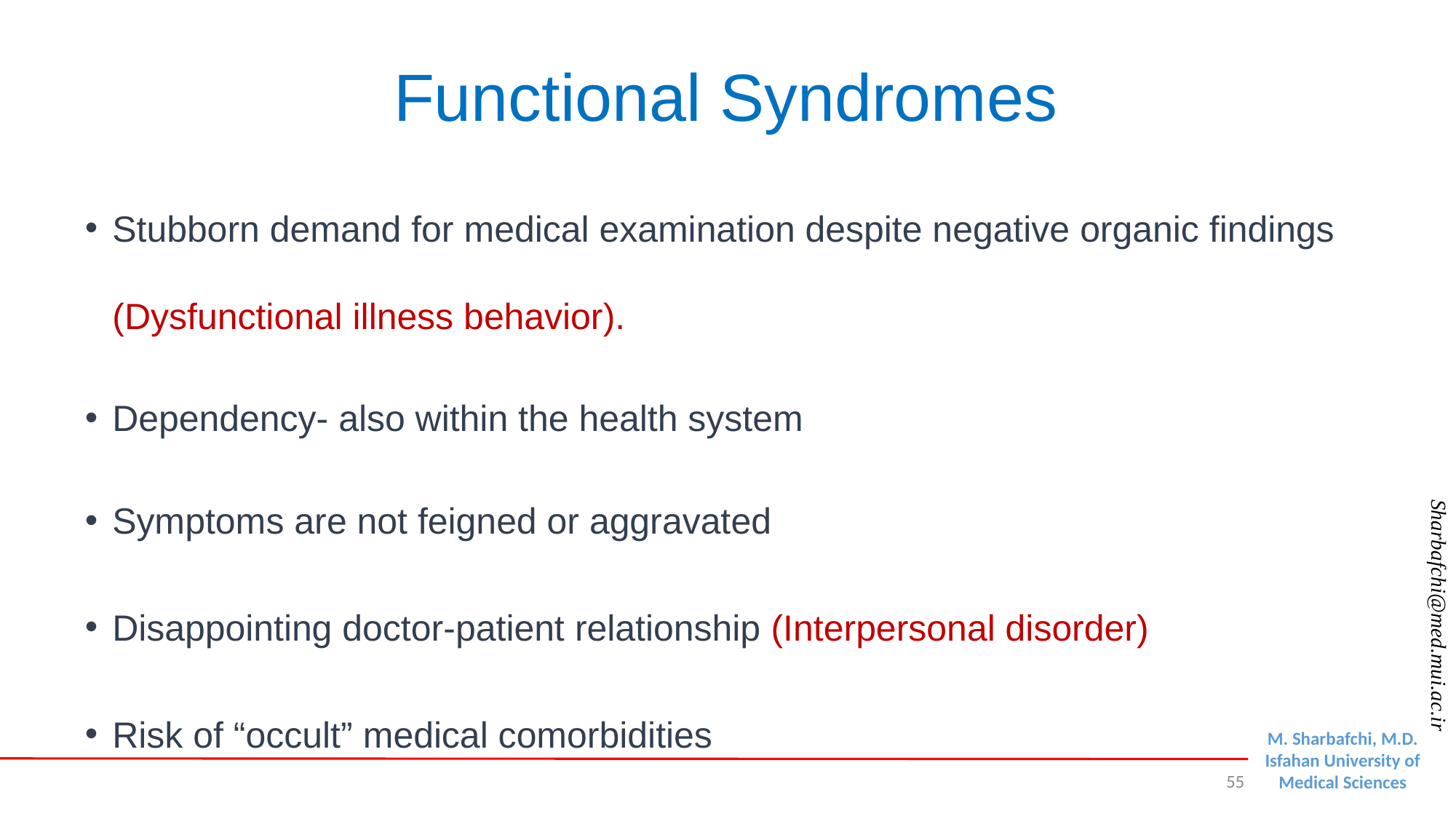

# Functional Syndromes
Stubborn demand for medical examination despite negative organic findings (Dysfunctional illness behavior).
Dependency- also within the health system
Symptoms are not feigned or aggravated
Disappointing doctor-patient relationship (Interpersonal disorder)
Risk of “occult” medical comorbidities

55